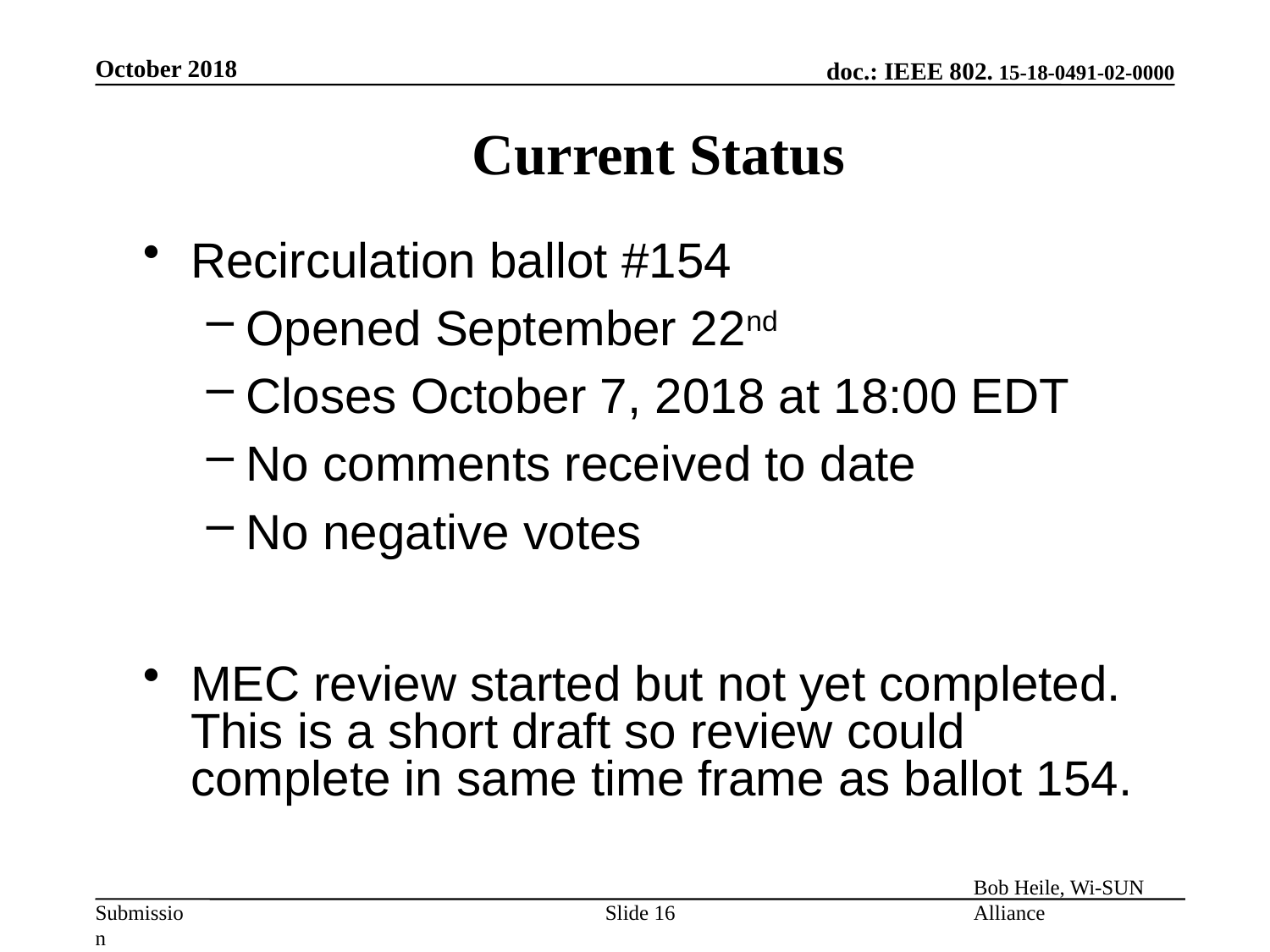

October 2018
Current Status
Recirculation ballot #154
Opened September 22nd
Closes October 7, 2018 at 18:00 EDT
No comments received to date
No negative votes

MEC review started but not yet completed. This is a short draft so review could complete in same time frame as ballot 154.
Slide 16
Bob Heile, Wi-SUN Alliance